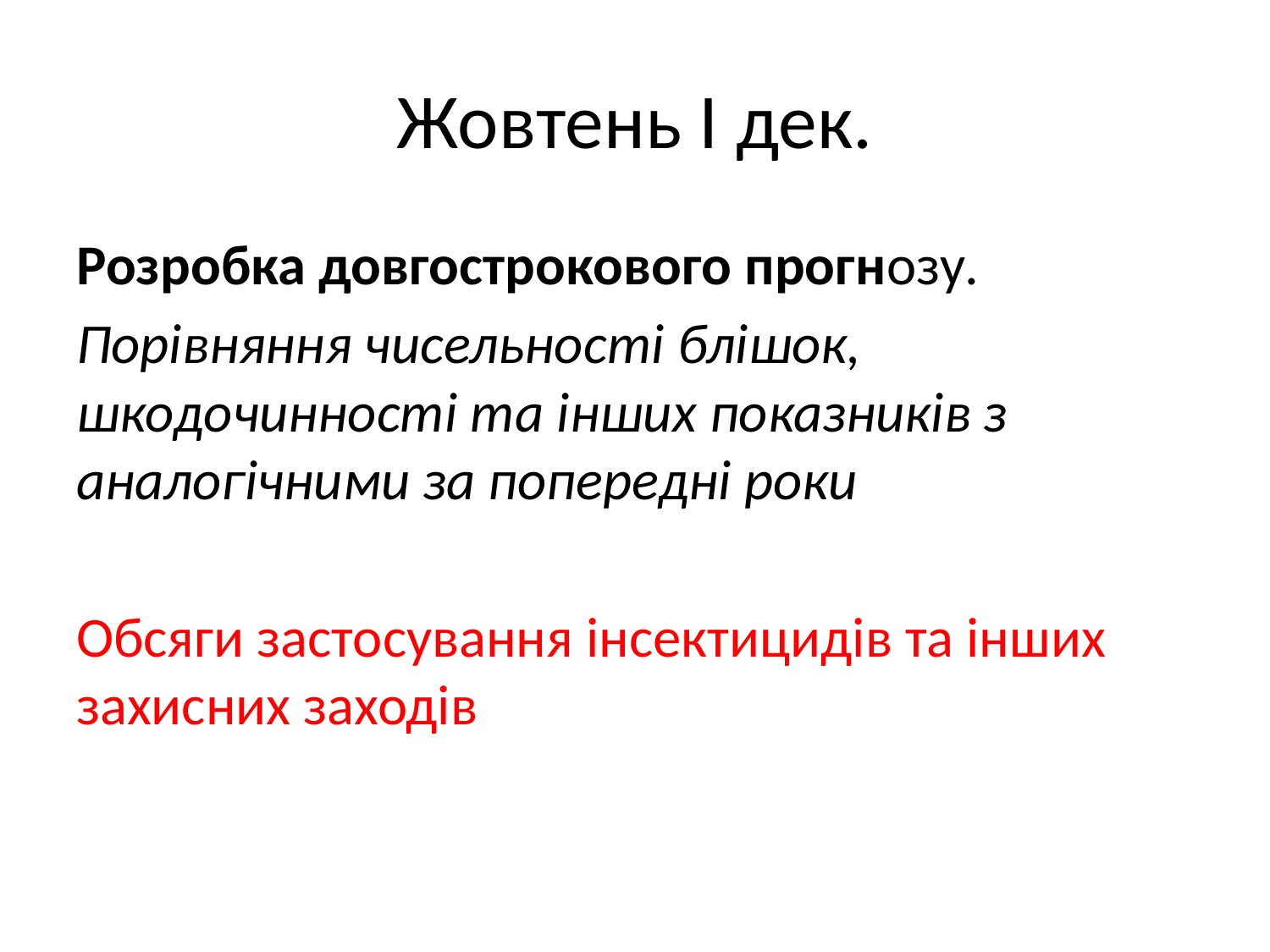

# Жовтень І дек.
Розробка довгострокового прогнозу.
Порівняння чисельності блішок, шкодочинності та інших показників з аналогічними за попередні роки

Обсяги застосування інсектицидів та інших захисних заходів